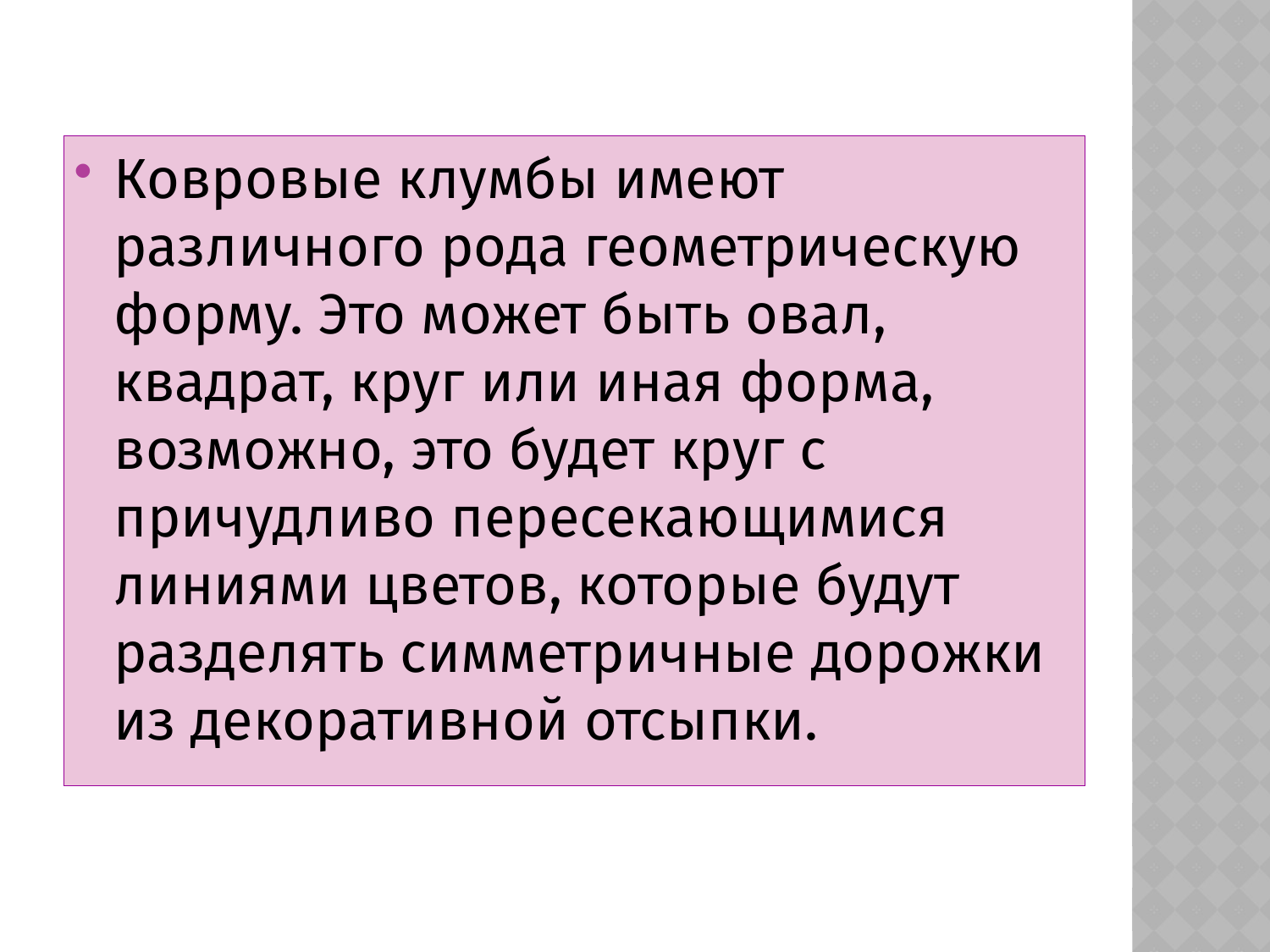

Ковровые клумбы имеют различного рода геометрическую форму. Это может быть овал, квадрат, круг или иная форма, возможно, это будет круг с причудливо пересекающимися линиями цветов, которые будут разделять симметричные дорожки из декоративной отсыпки.